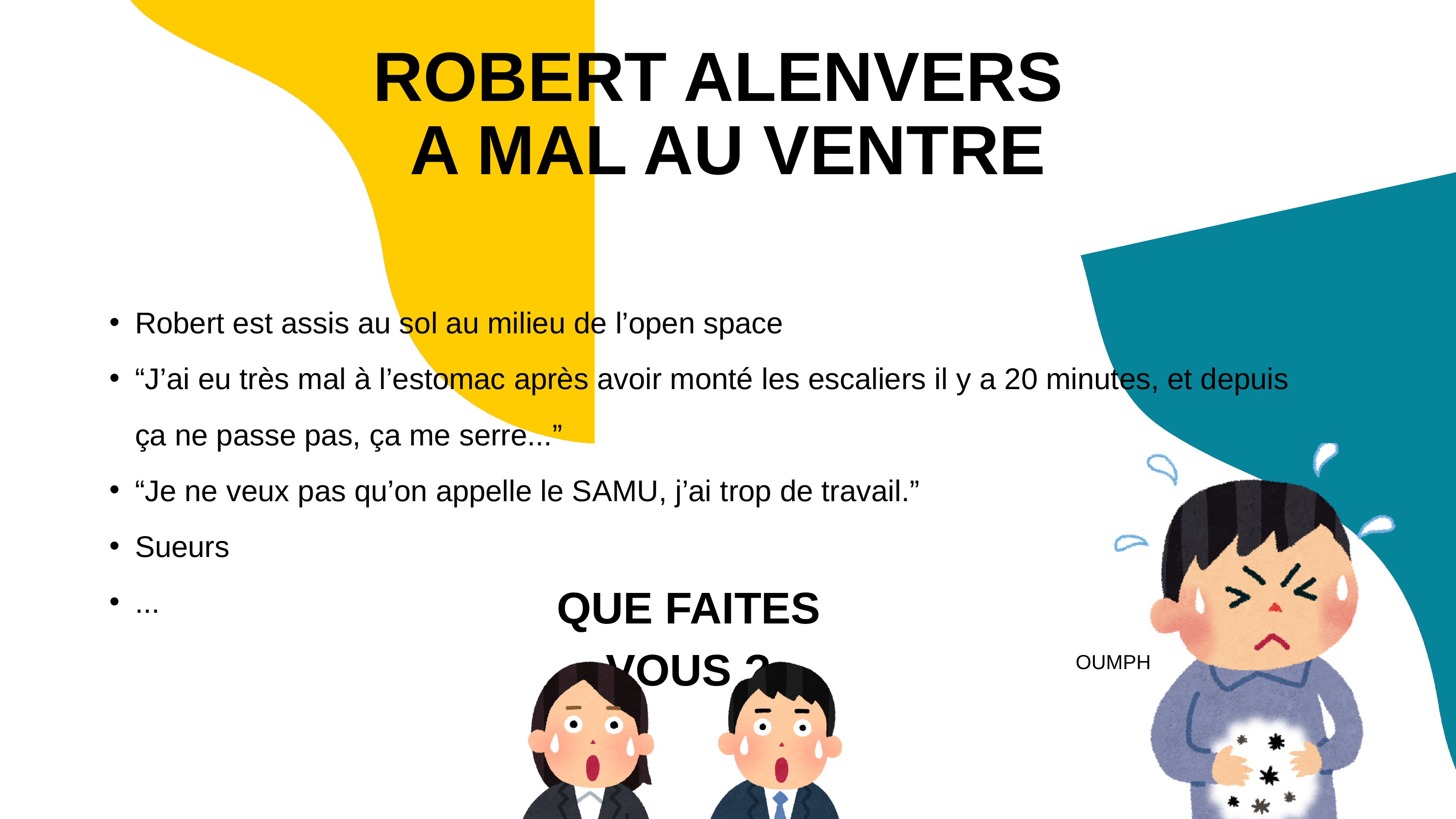

ROBERT ALENVERS
A MAL AU VENTRE

Robert est assis au sol au milieu de l’open space
“J’ai eu très mal à l’estomac après avoir monté les escaliers il y a 20 minutes, et depuis ça ne passe pas, ça me serre...”
“Je ne veux pas qu’on appelle le SAMU, j’ai trop de travail.”
Sueurs
...

QUE FAITES VOUS ?
OUMPH